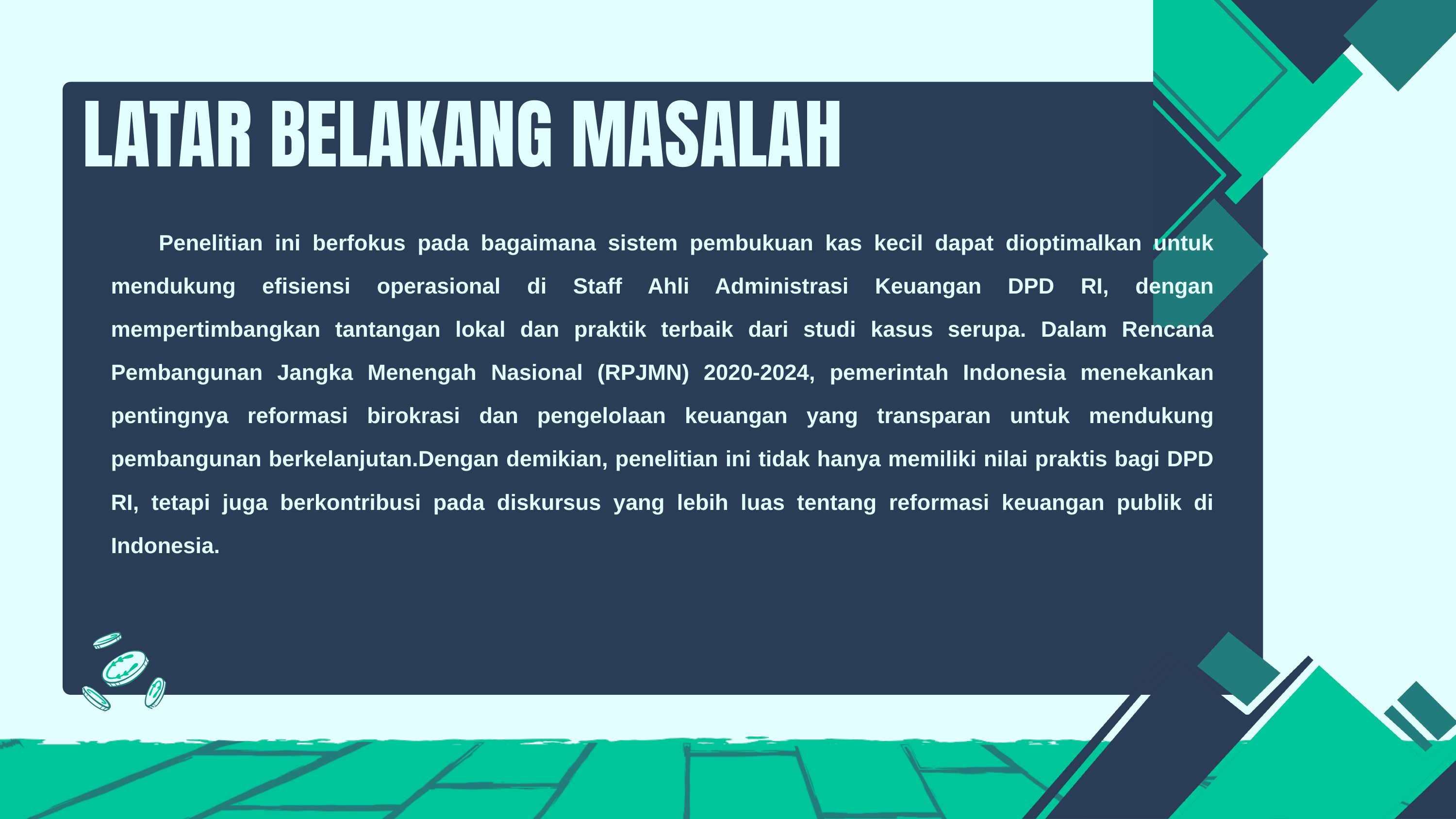

LATAR BELAKANG MASALAH
    Penelitian ini berfokus pada bagaimana sistem pembukuan kas kecil dapat dioptimalkan untuk mendukung efisiensi operasional di Staff Ahli Administrasi Keuangan DPD RI, dengan mempertimbangkan tantangan lokal dan praktik terbaik dari studi kasus serupa. Dalam Rencana Pembangunan Jangka Menengah Nasional (RPJMN) 2020-2024, pemerintah Indonesia menekankan pentingnya reformasi birokrasi dan pengelolaan keuangan yang transparan untuk mendukung pembangunan berkelanjutan.Dengan demikian, penelitian ini tidak hanya memiliki nilai praktis bagi DPD RI, tetapi juga berkontribusi pada diskursus yang lebih luas tentang reformasi keuangan publik di Indonesia.